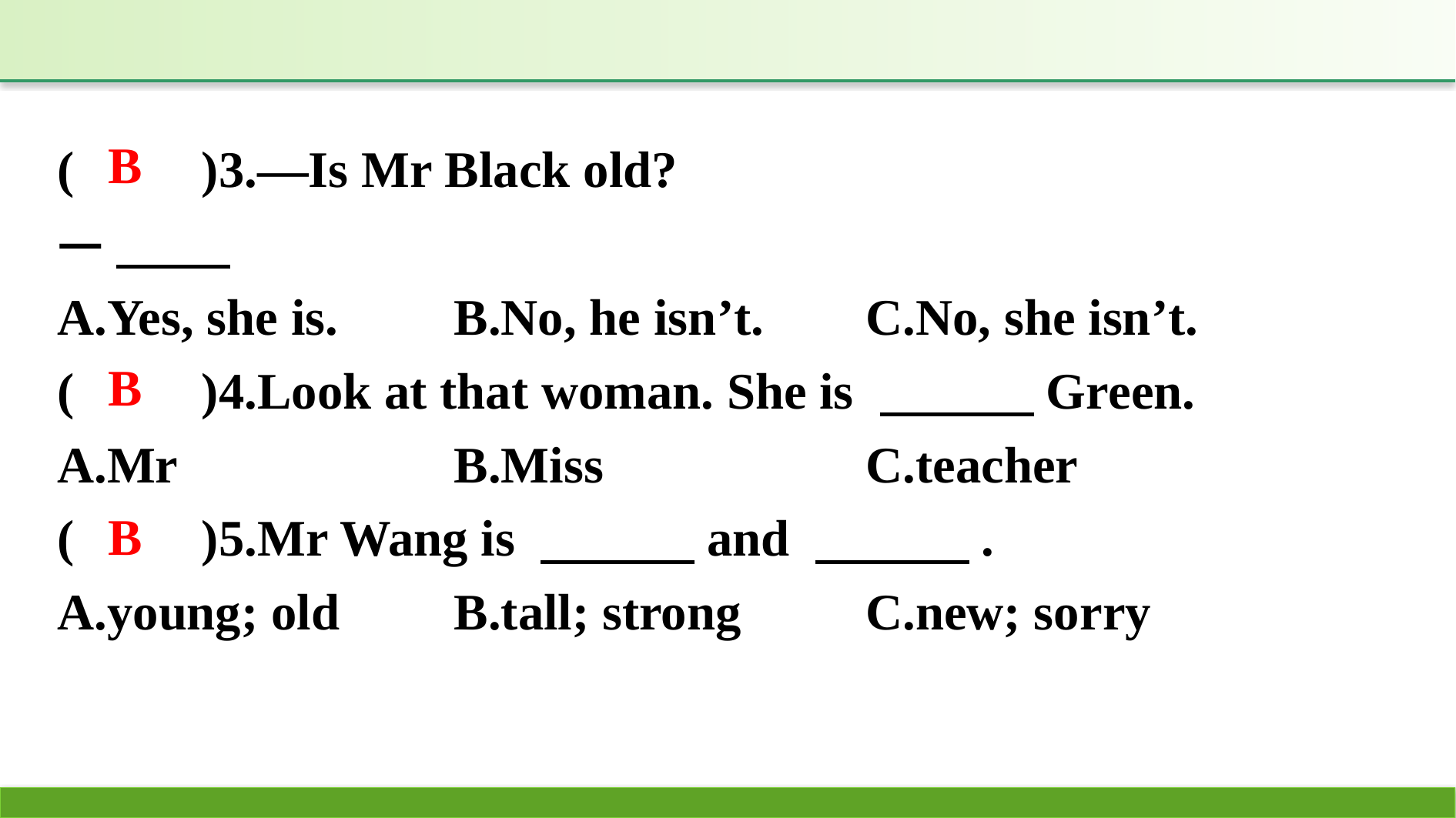

(　　)3.—Is Mr Black old?
—
A.Yes, she is. 	B.No, he isn’t. 	C.No, she isn’t.
(　　)4.Look at that woman. She is 　　　Green.
A.Mr			B.Miss			C.teacher
(　　)5.Mr Wang is 　　　and 　　　.
A.young; old	B.tall; strong		C.new; sorry
B
B
B